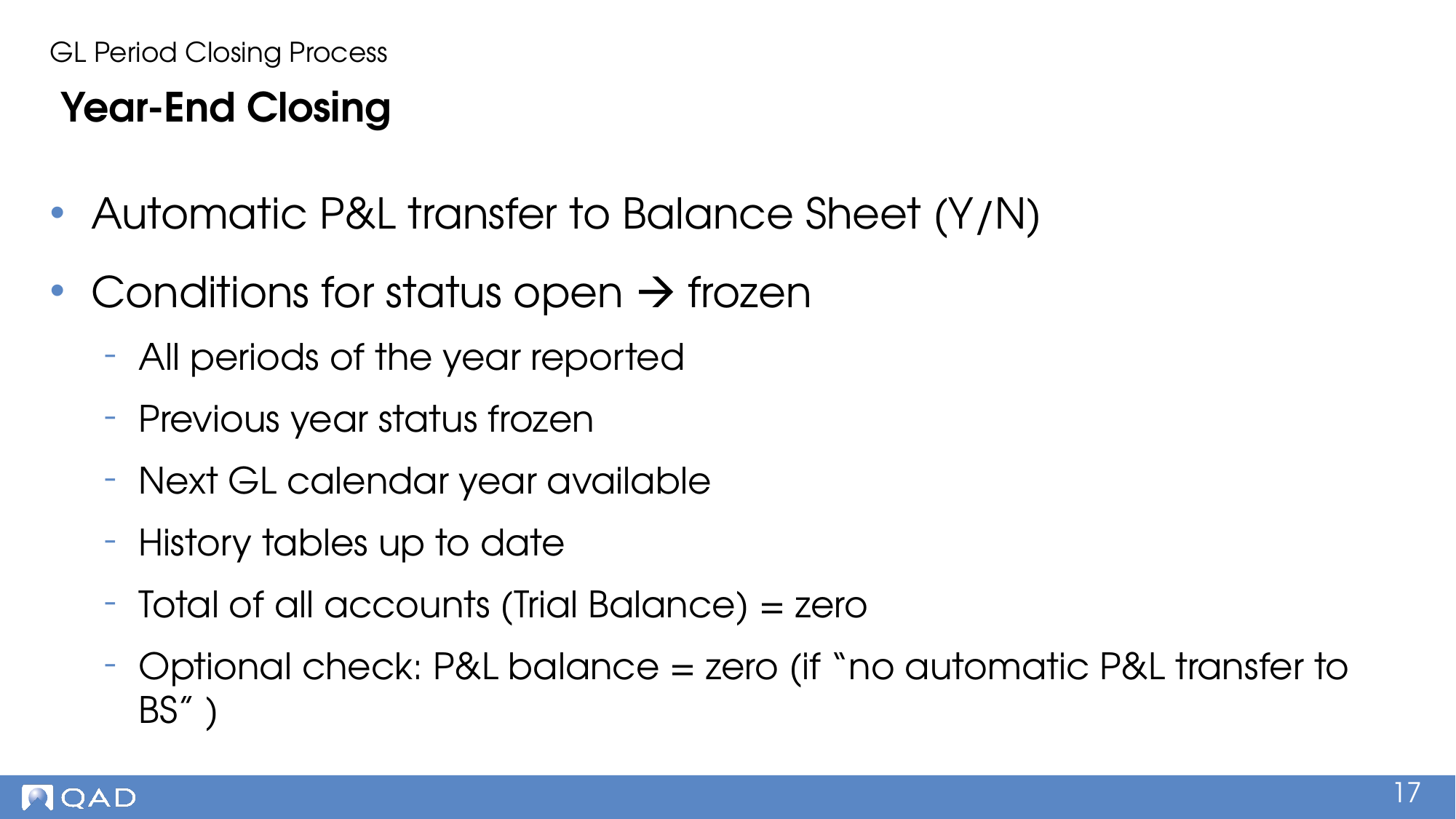

GL Period Closing Process
# Year-End Closing
Automatic P&L transfer to Balance Sheet (Y/N)
Conditions for status open 🡪 frozen
All periods of the year reported
Previous year status frozen
Next GL calendar year available
History tables up to date
Total of all accounts (Trial Balance) = zero
Optional check: P&L balance = zero (if “no automatic P&L transfer to BS” )

17